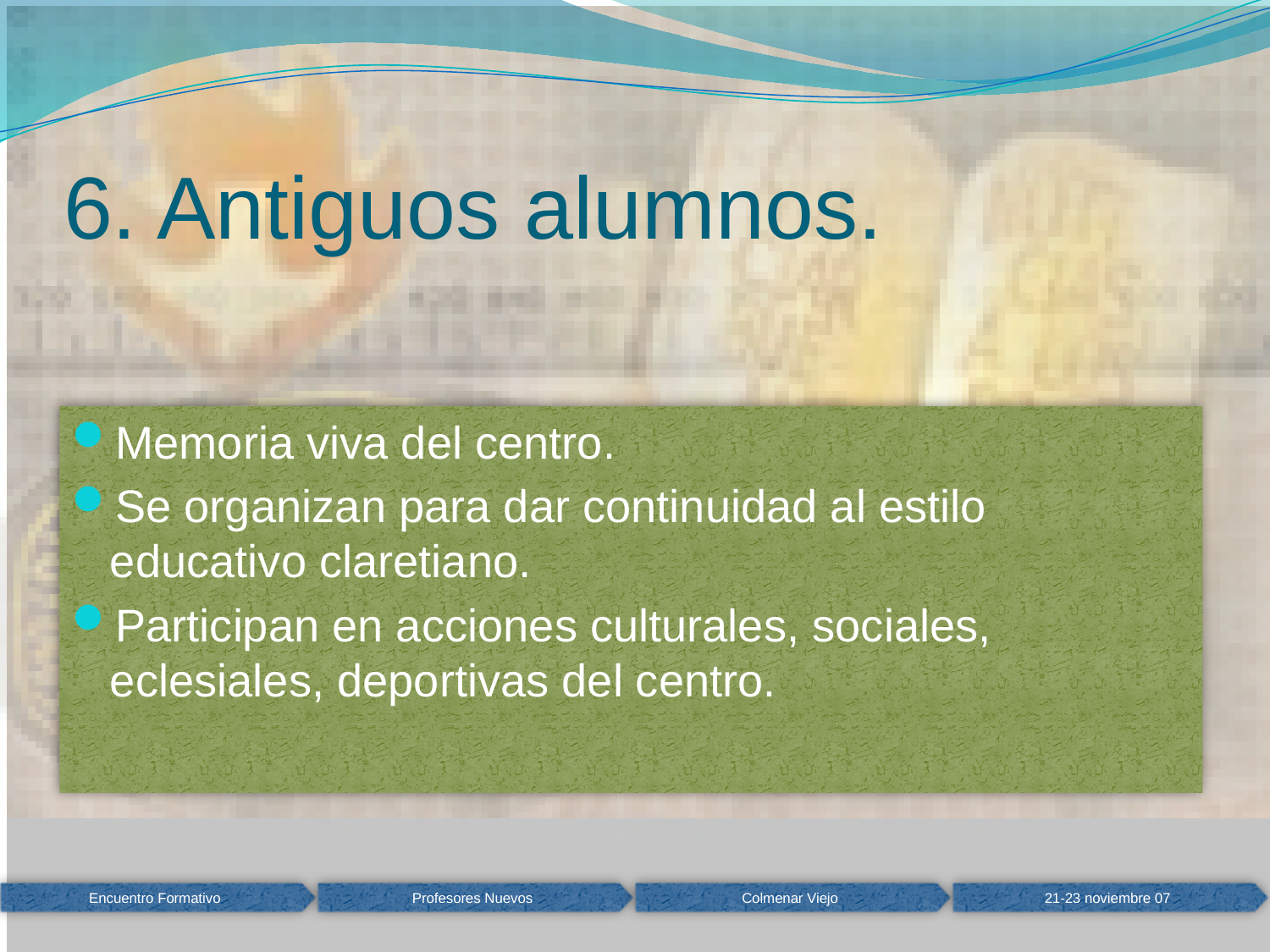

# 6. Antiguos alumnos.
Memoria viva del centro.
Se organizan para dar continuidad al estilo educativo claretiano.
Participan en acciones culturales, sociales, eclesiales, deportivas del centro.

21-23 noviembre 07
Encuentro Formativo
Profesores Nuevos
Colmenar Viejo